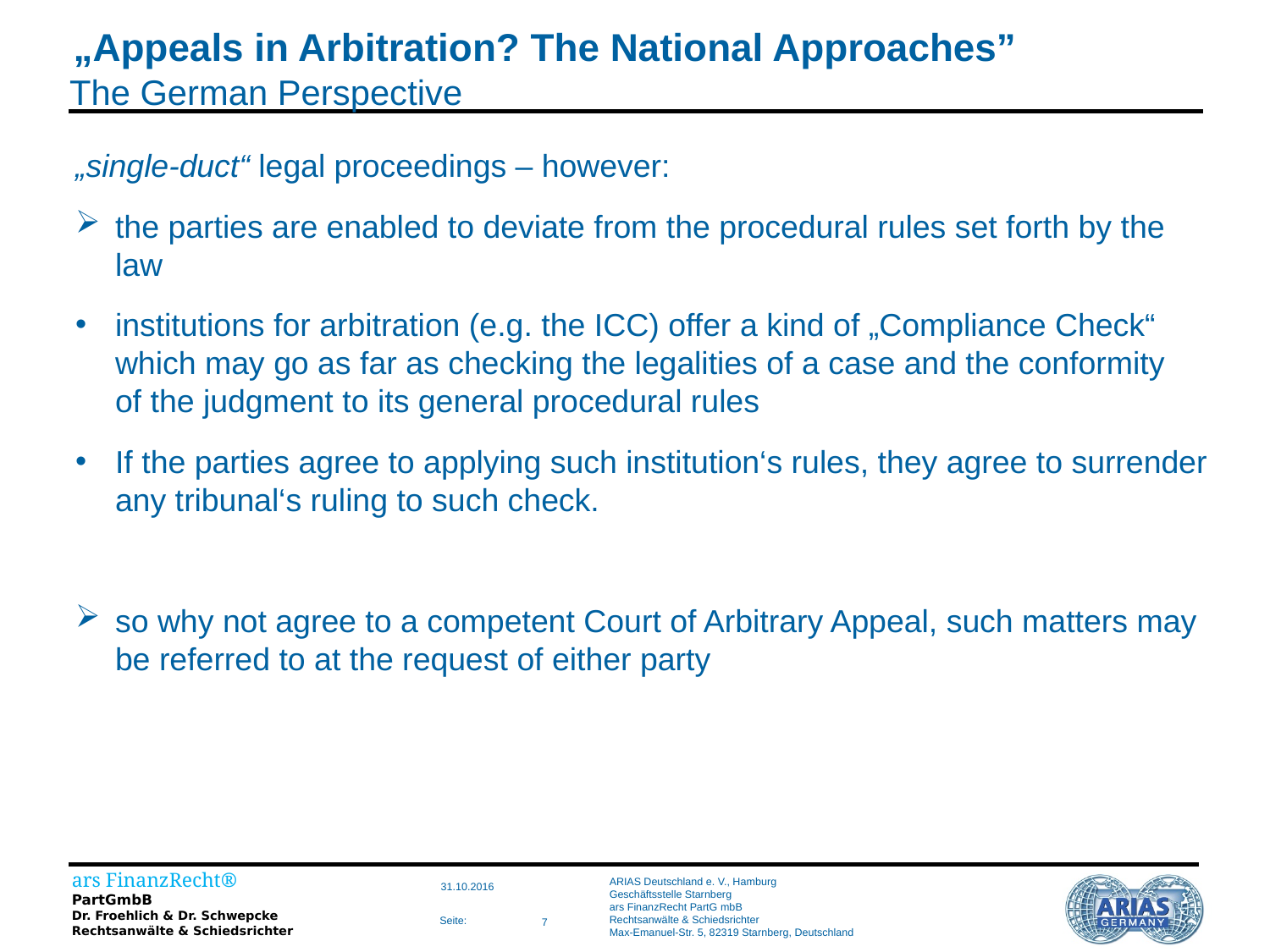

# „Appeals in Arbitration? The National Approaches”
The German Perspective
„single-duct“ legal proceedings – however:
the parties are enabled to deviate from the procedural rules set forth by the law
institutions for arbitration (e.g. the ICC) offer a kind of „Compliance Check“ which may go as far as checking the legalities of a case and the conformity
of the judgment to its general procedural rules
If the parties agree to applying such institution‘s rules, they agree to surrender any tribunal‘s ruling to such check.

so why not agree to a competent Court of Arbitrary Appeal, such matters may be referred to at the request of either party